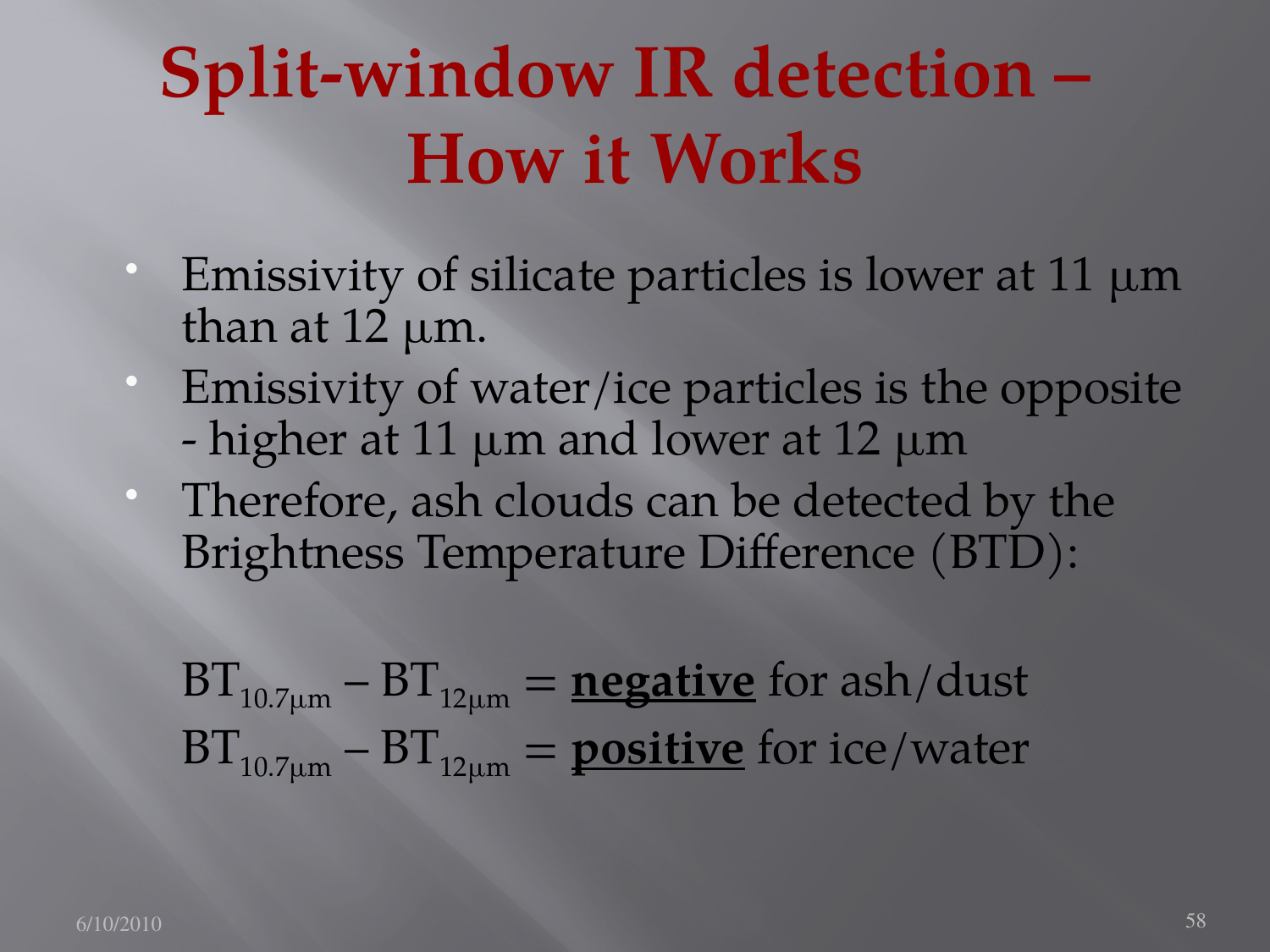

# Split-window IR detection – How it Works
Emissivity of silicate particles is lower at 11 µm than at 12 µm.
Emissivity of water/ice particles is the opposite - higher at 11 µm and lower at 12 µm
Therefore, ash clouds can be detected by the Brightness Temperature Difference (BTD):

	BT10.7µm – BT12µm = negative for ash/dust
	BT10.7µm – BT12µm = positive for ice/water

6/10/2010
58